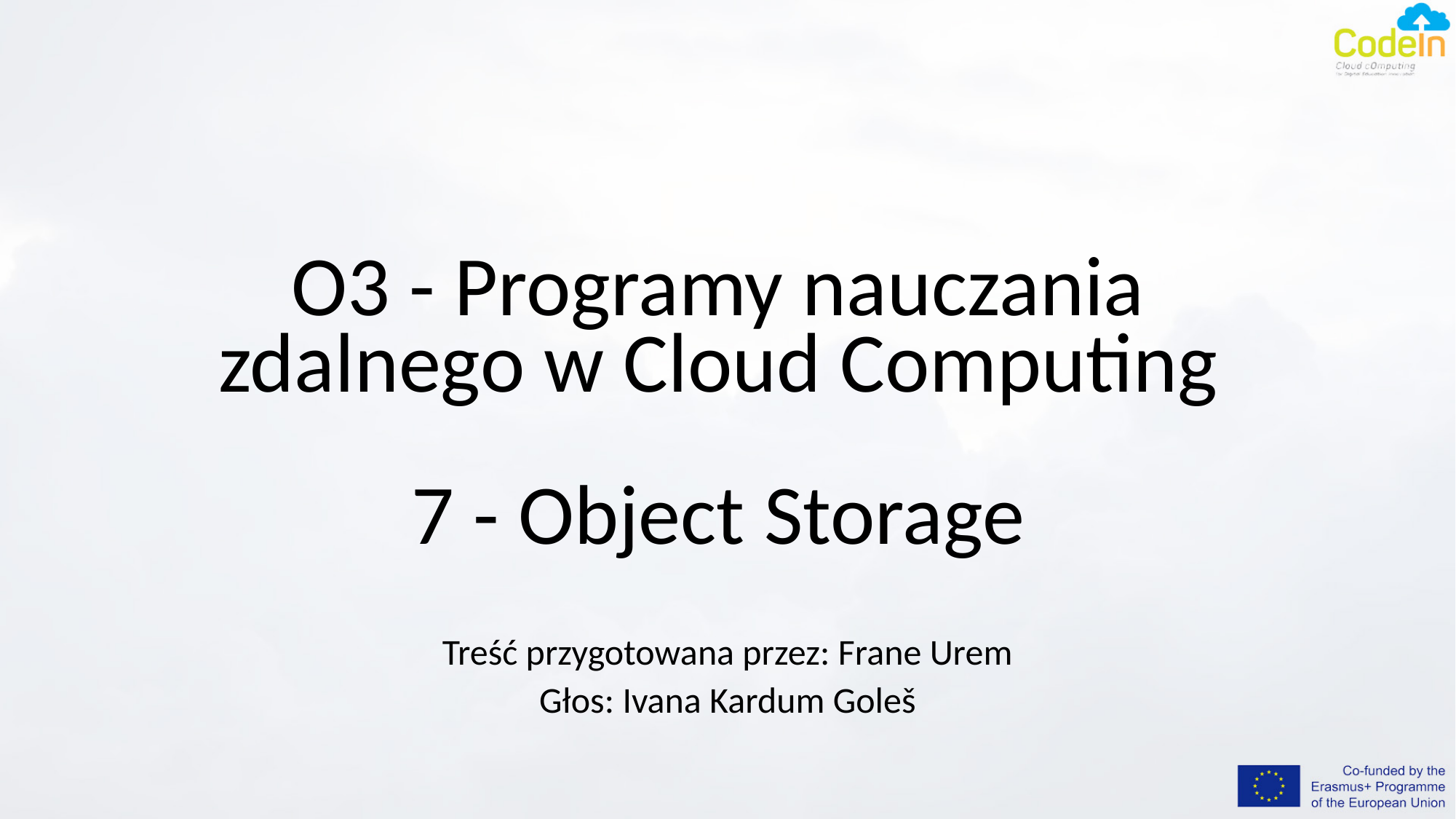

# O3 - Programy nauczania zdalnego w Cloud Computing 7 - Object Storage

Treść przygotowana przez: Frane Urem
Głos: Ivana Kardum Goleš